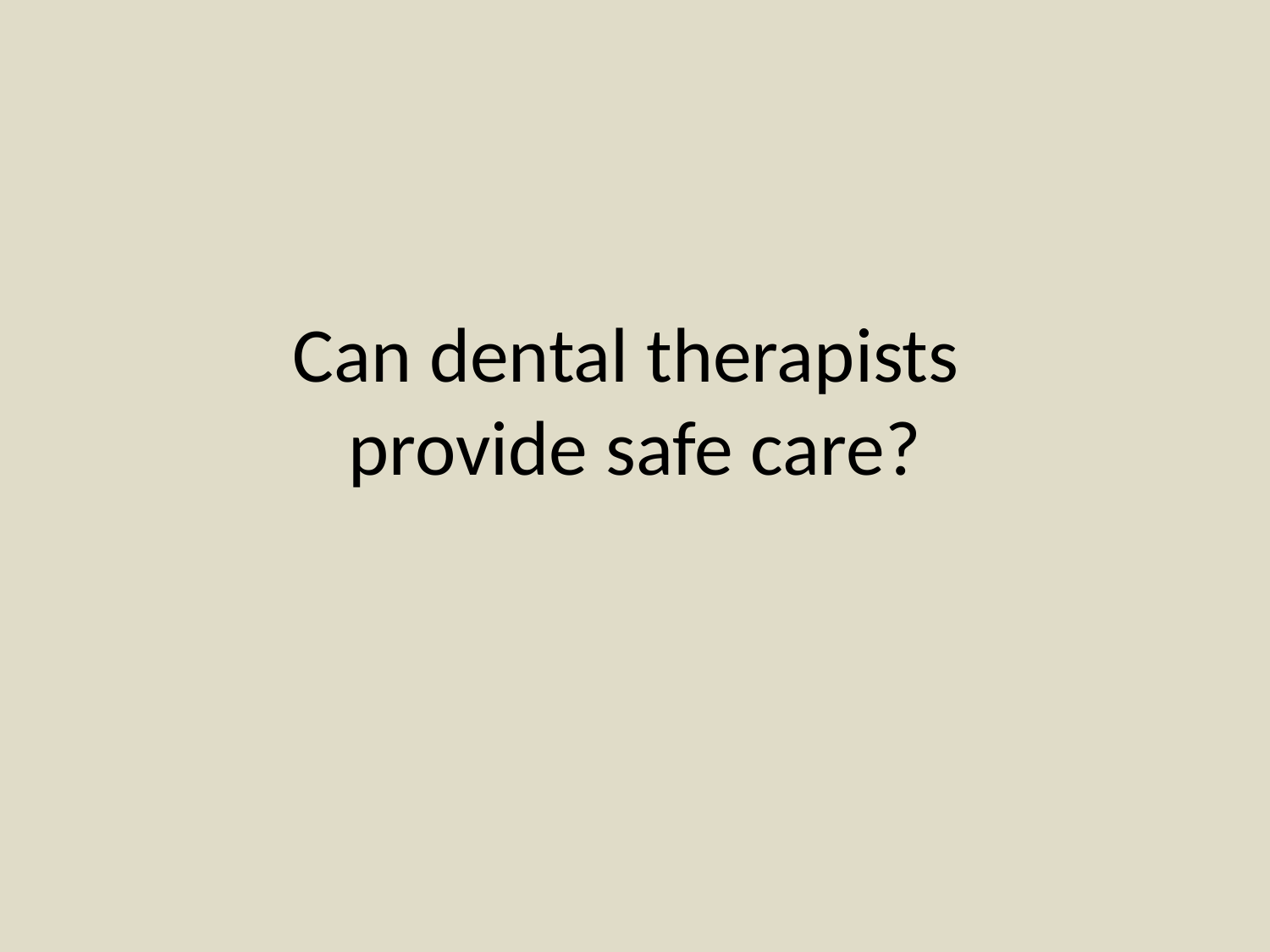

# Can dental therapists provide safe care?